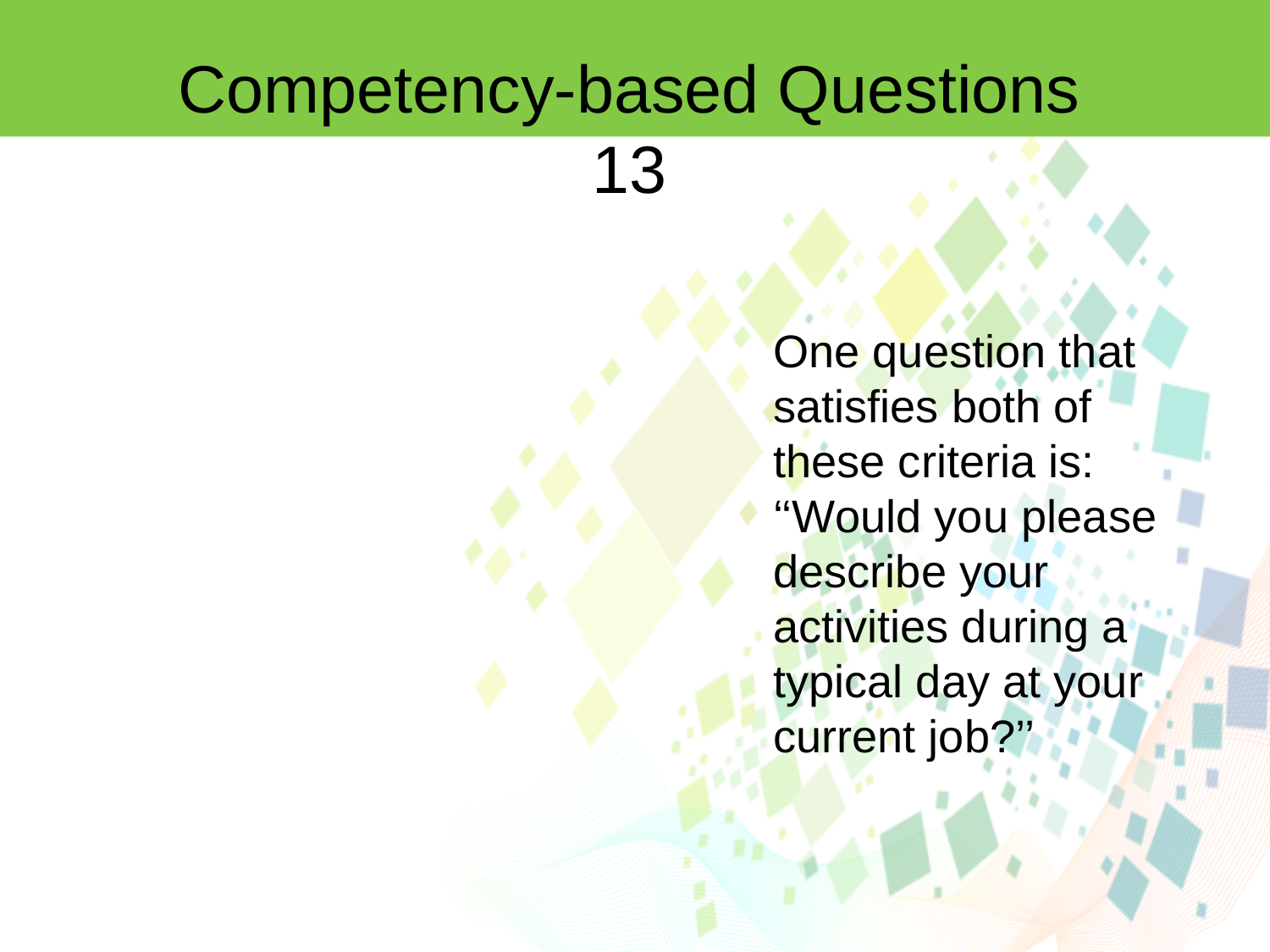

Competency-based Questions 13
One question that satisfies both of these criteria is: ‘‘Would you please describe your
activities during a typical day at your current job?’’